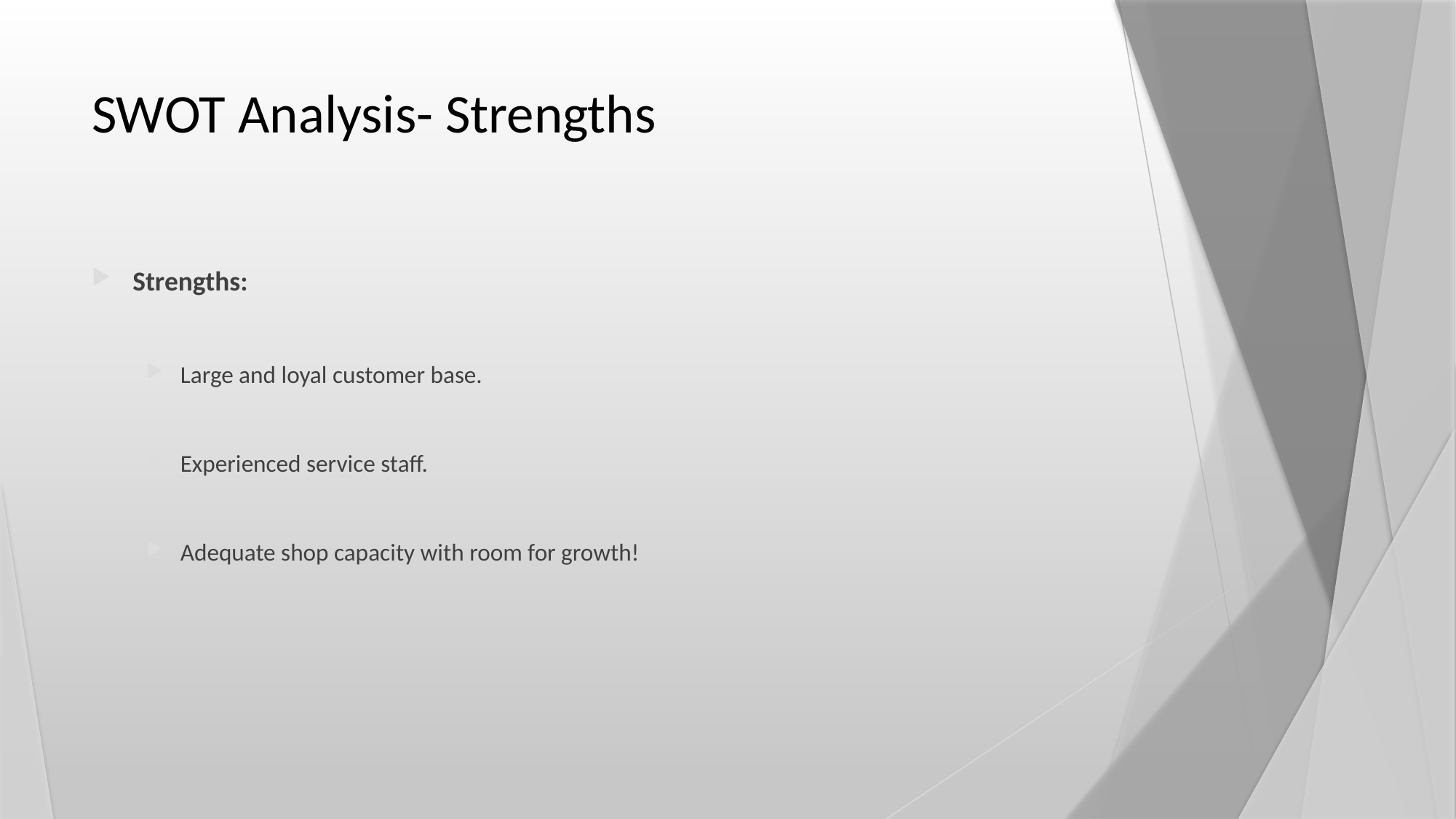

# SWOT Analysis- Strengths
Strengths:

Large and loyal customer base.

Experienced service staff.

Adequate shop capacity with room for growth!